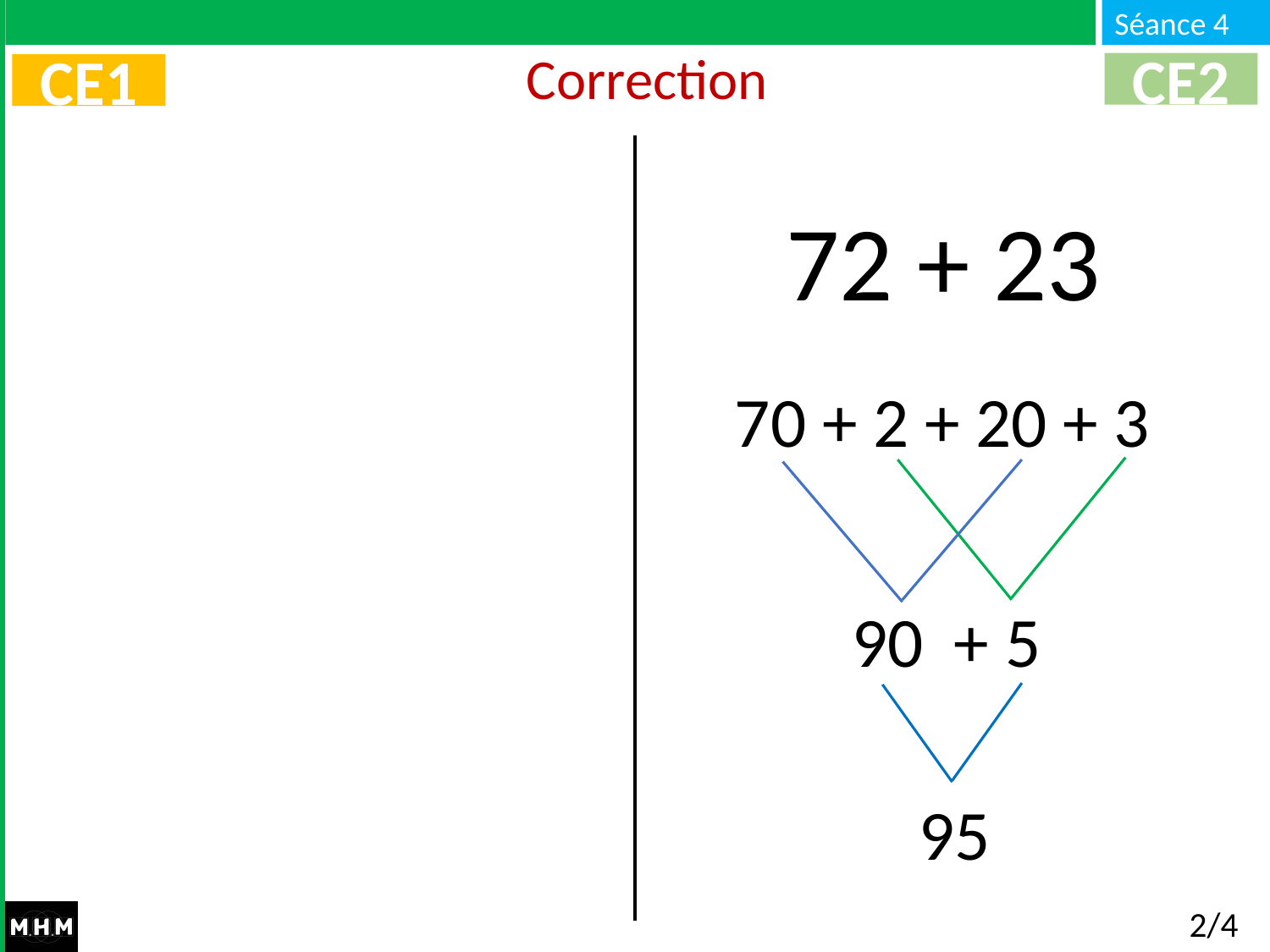

Correction
CE2
CE1
72 + 23
70 + 2 + 20 + 3
90
+ 5
95
2/4